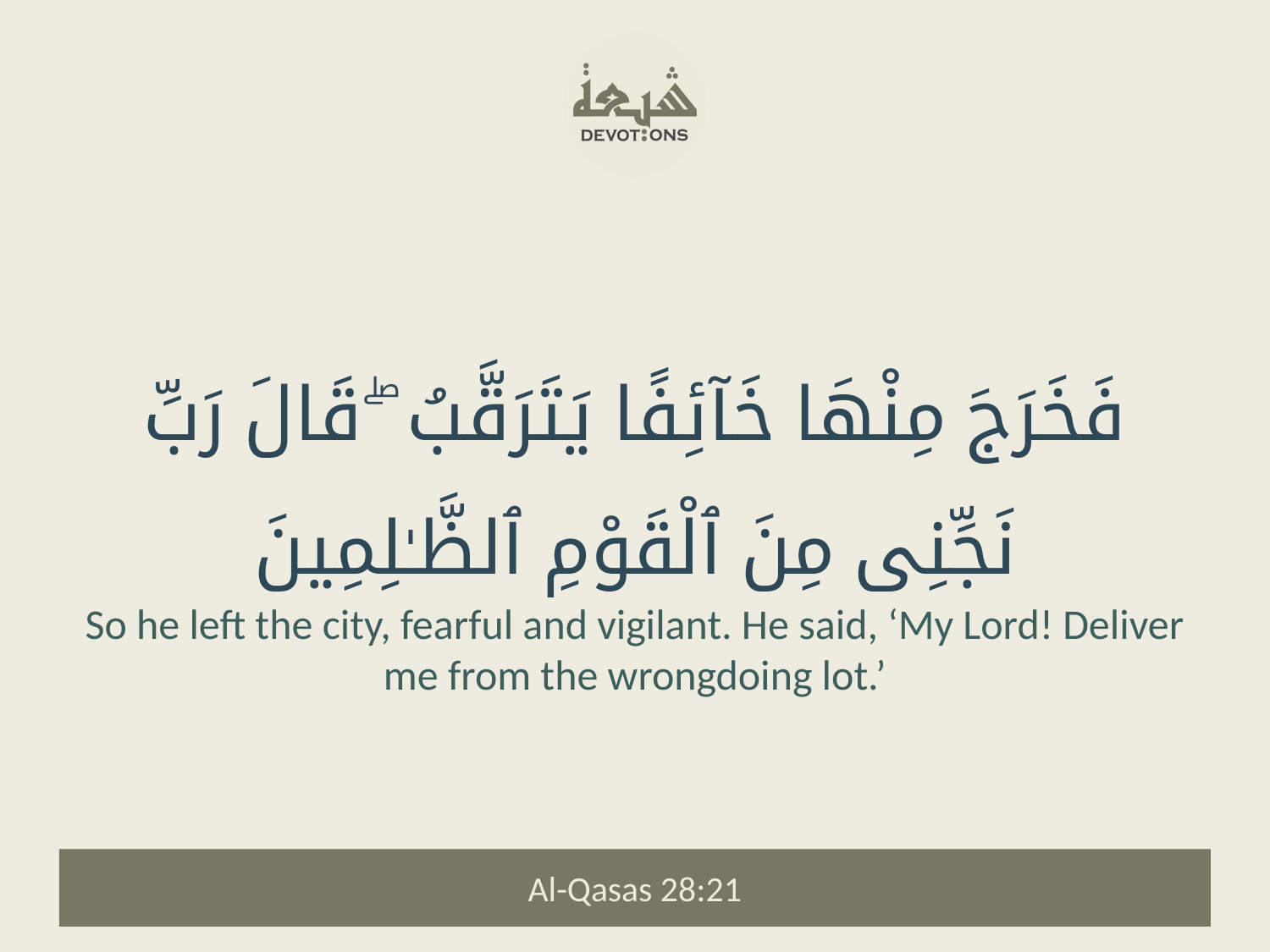

فَخَرَجَ مِنْهَا خَآئِفًا يَتَرَقَّبُ ۖ قَالَ رَبِّ نَجِّنِى مِنَ ٱلْقَوْمِ ٱلظَّـٰلِمِينَ
So he left the city, fearful and vigilant. He said, ‘My Lord! Deliver me from the wrongdoing lot.’
Al-Qasas 28:21